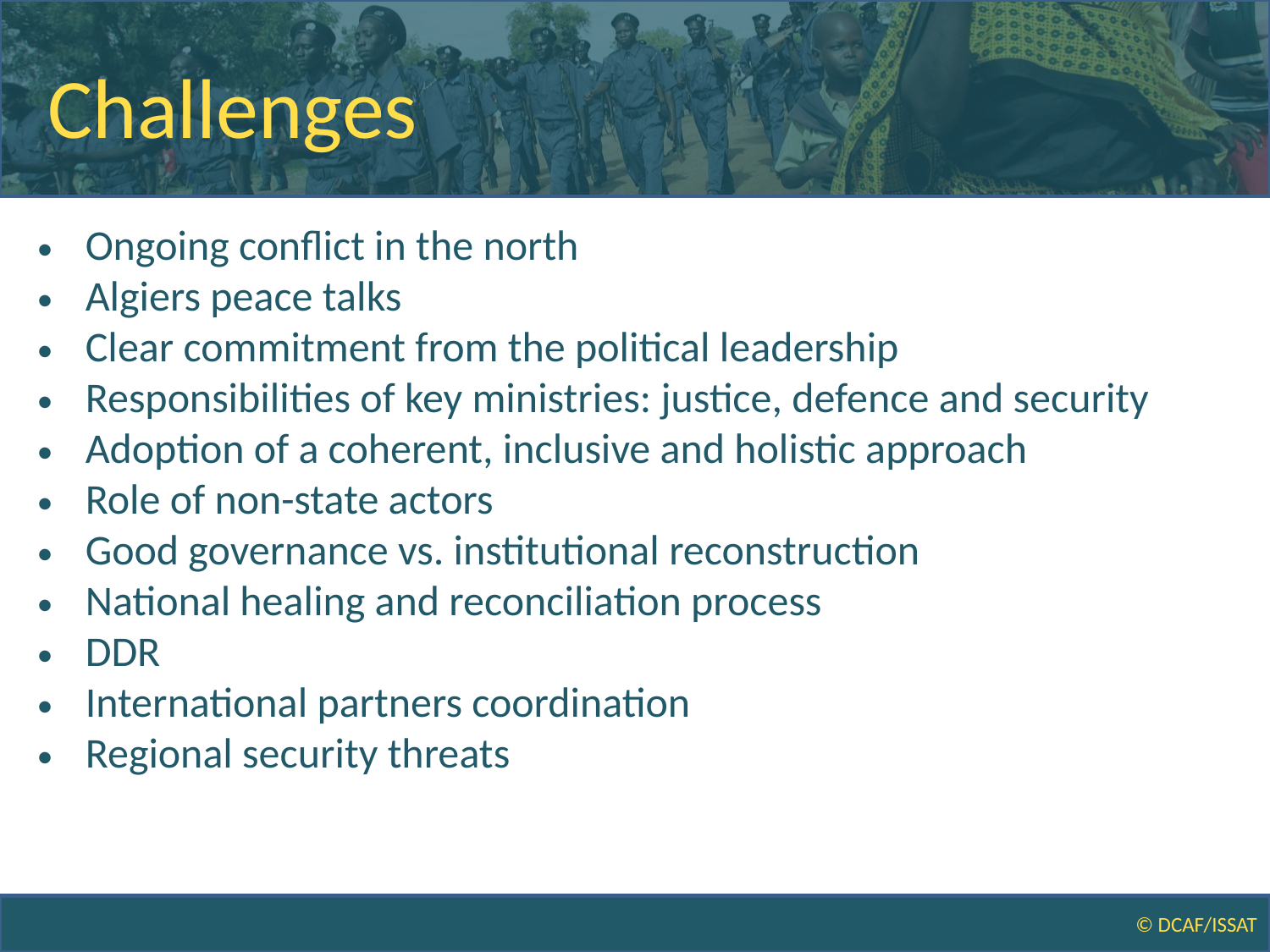

# Challenges
Ongoing conflict in the north
Algiers peace talks
Clear commitment from the political leadership
Responsibilities of key ministries: justice, defence and security
Adoption of a coherent, inclusive and holistic approach
Role of non-state actors
Good governance vs. institutional reconstruction
National healing and reconciliation process
DDR
International partners coordination
Regional security threats